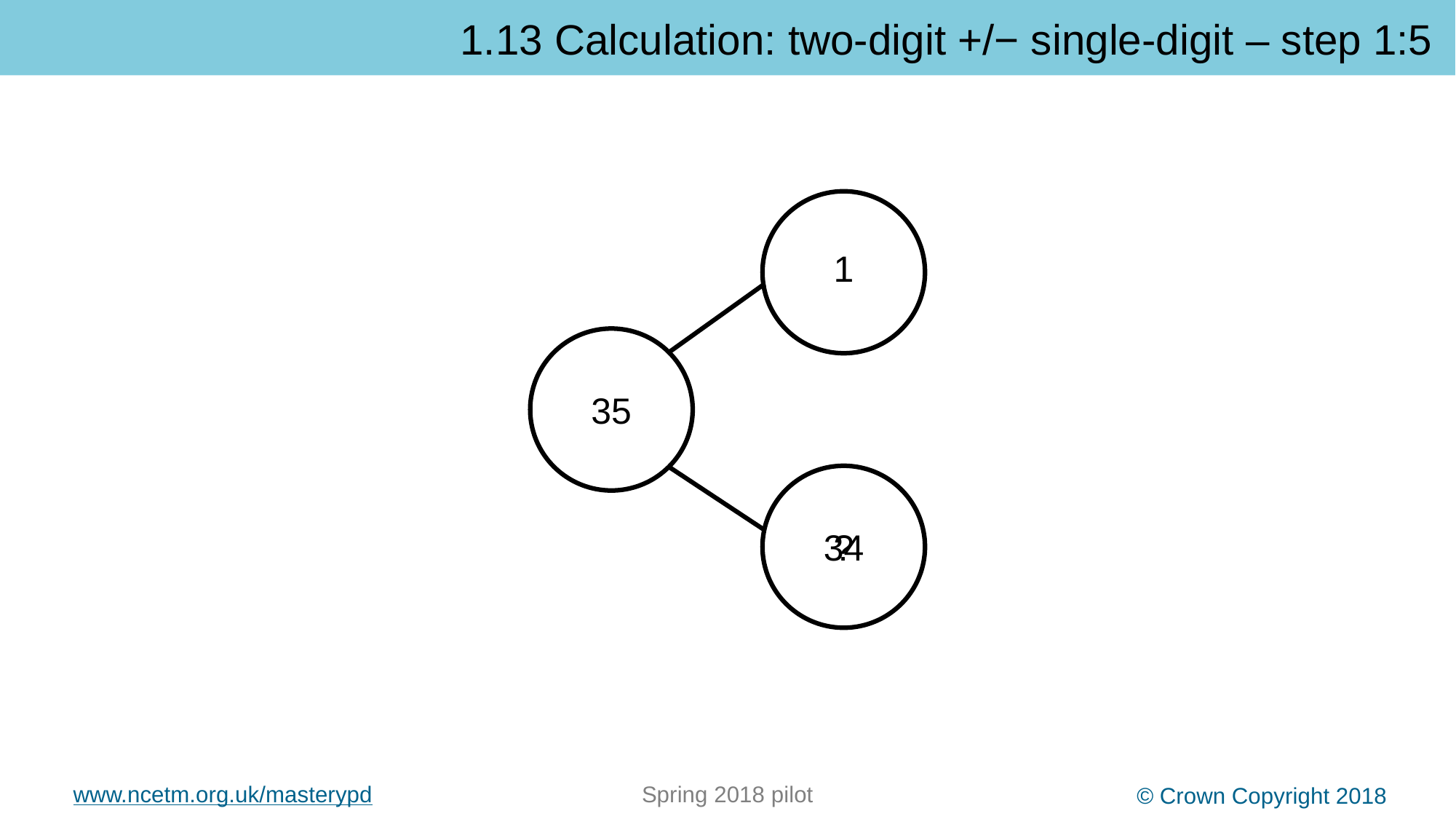

1.13 Calculation: two-digit +/− single-digit – step 1:5

1
35
34
?